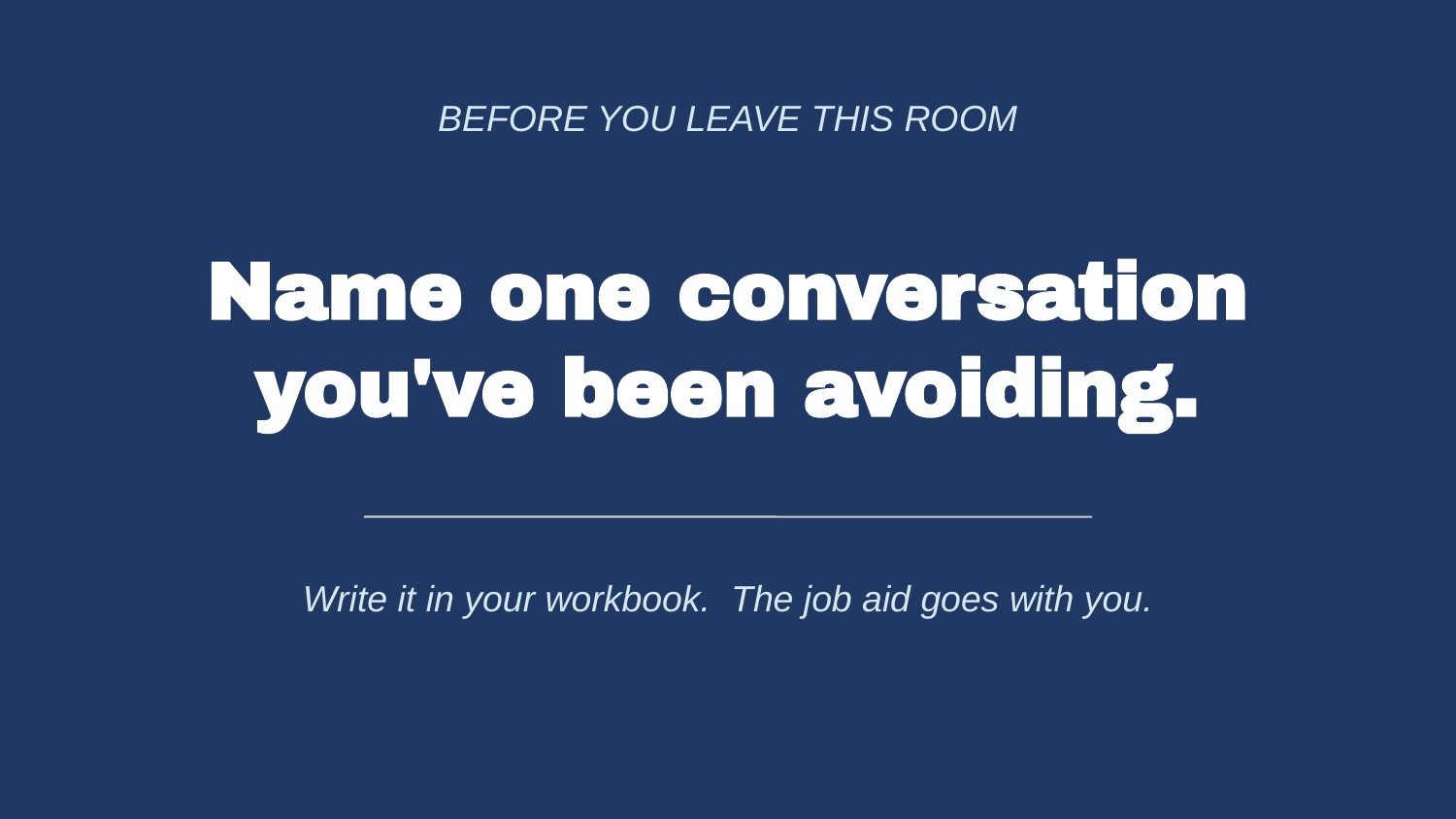

BEFORE YOU LEAVE THIS ROOM
Name one conversation
you've been avoiding.

Write it in your workbook.  The job aid goes with you.